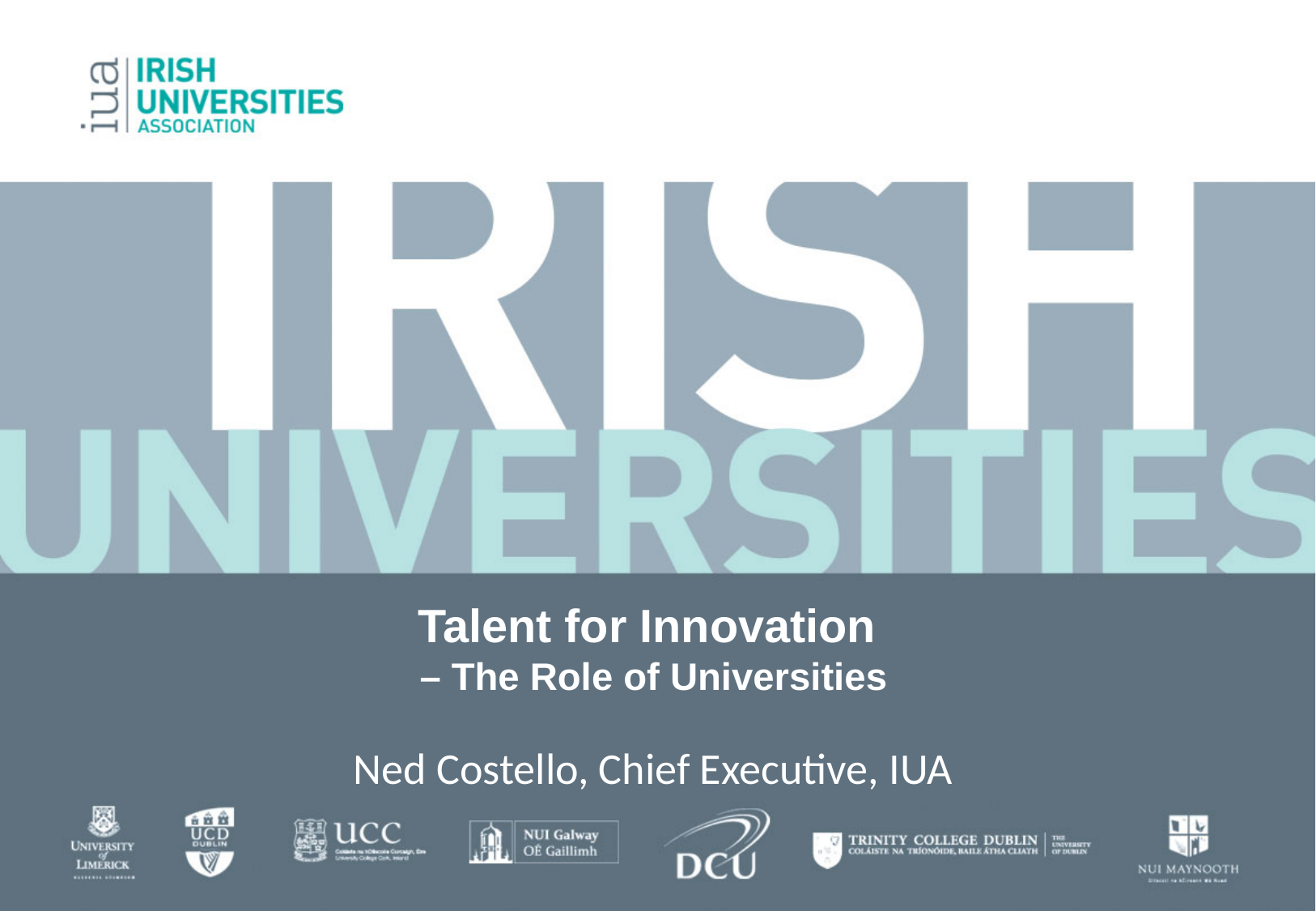

# Talent for Innovation – The Role of Universities
Ned Costello, Chief Executive, IUA